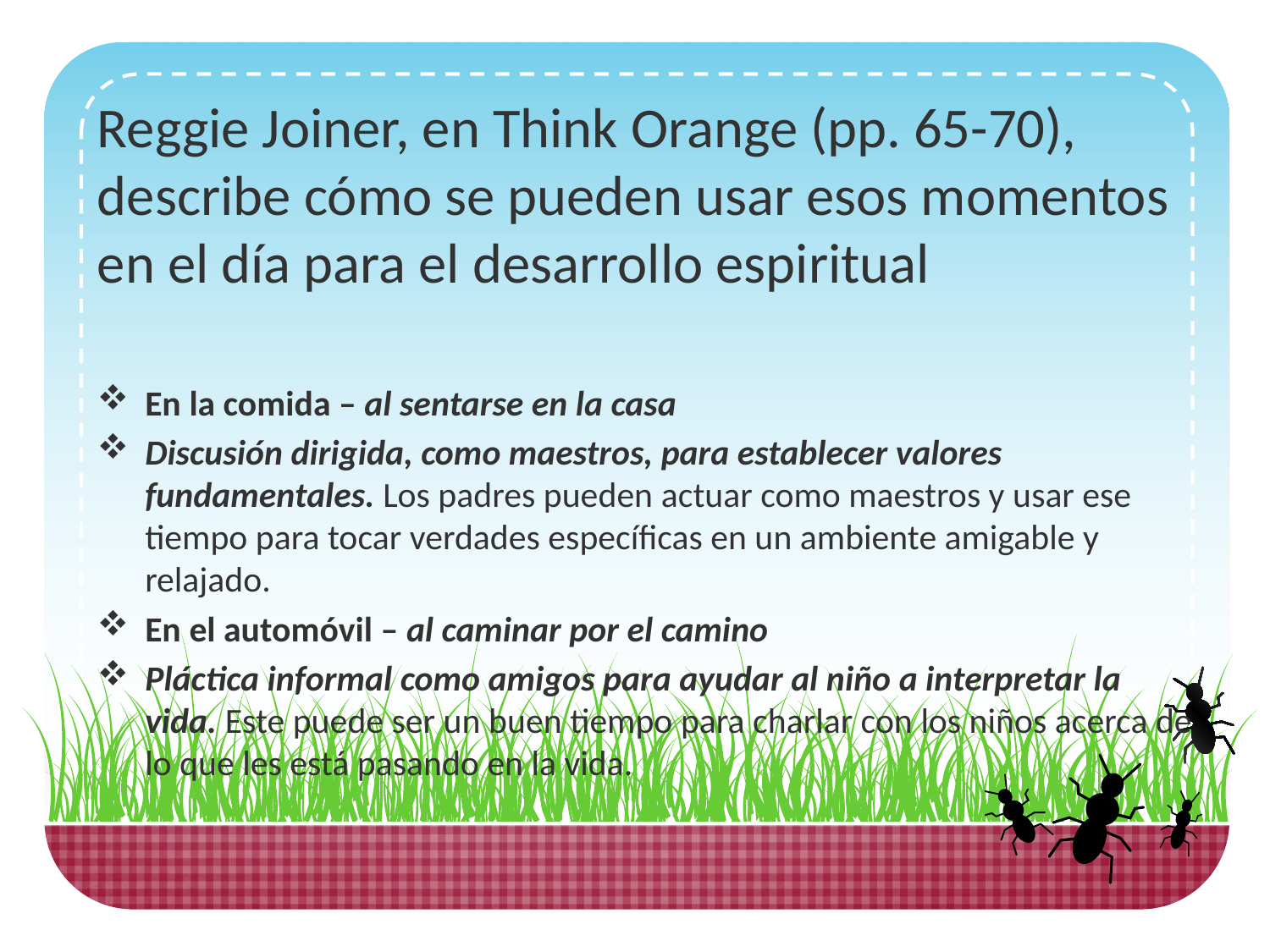

Reggie Joiner, en Think Orange (pp. 65-70), describe cómo se pueden usar esos momentos en el día para el desarrollo espiritual

En la comida – al sentarse en la casa
Discusión dirigida, como maestros, para establecer valores fundamentales. Los padres pueden actuar como maestros y usar ese tiempo para tocar verdades específicas en un ambiente amigable y relajado.
En el automóvil – al caminar por el camino
Pláctica informal como amigos para ayudar al niño a interpretar la vida. Este puede ser un buen tiempo para charlar con los niños acerca de lo que les está pasando en la vida.